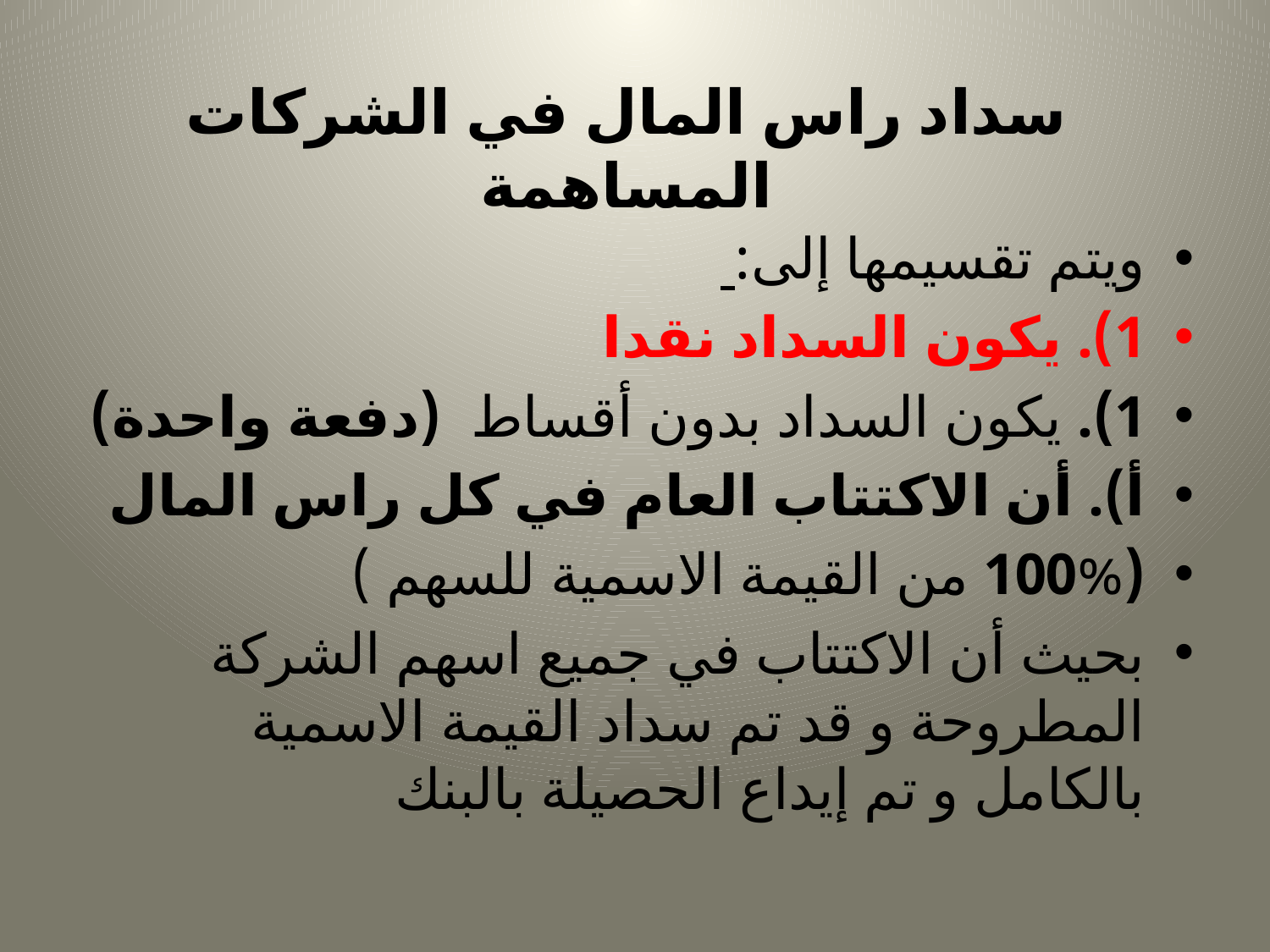

# سداد راس المال في الشركات المساهمة
ويتم تقسيمها إلى:
1). يكون السداد نقدا
1). يكون السداد بدون أقساط  (دفعة واحدة)
أ). أن الاكتتاب العام في كل راس المال
(100% من القيمة الاسمية للسهم )
بحيث أن الاكتتاب في جميع اسهم الشركة المطروحة و قد تم سداد القيمة الاسمية بالكامل و تم إيداع الحصيلة بالبنك